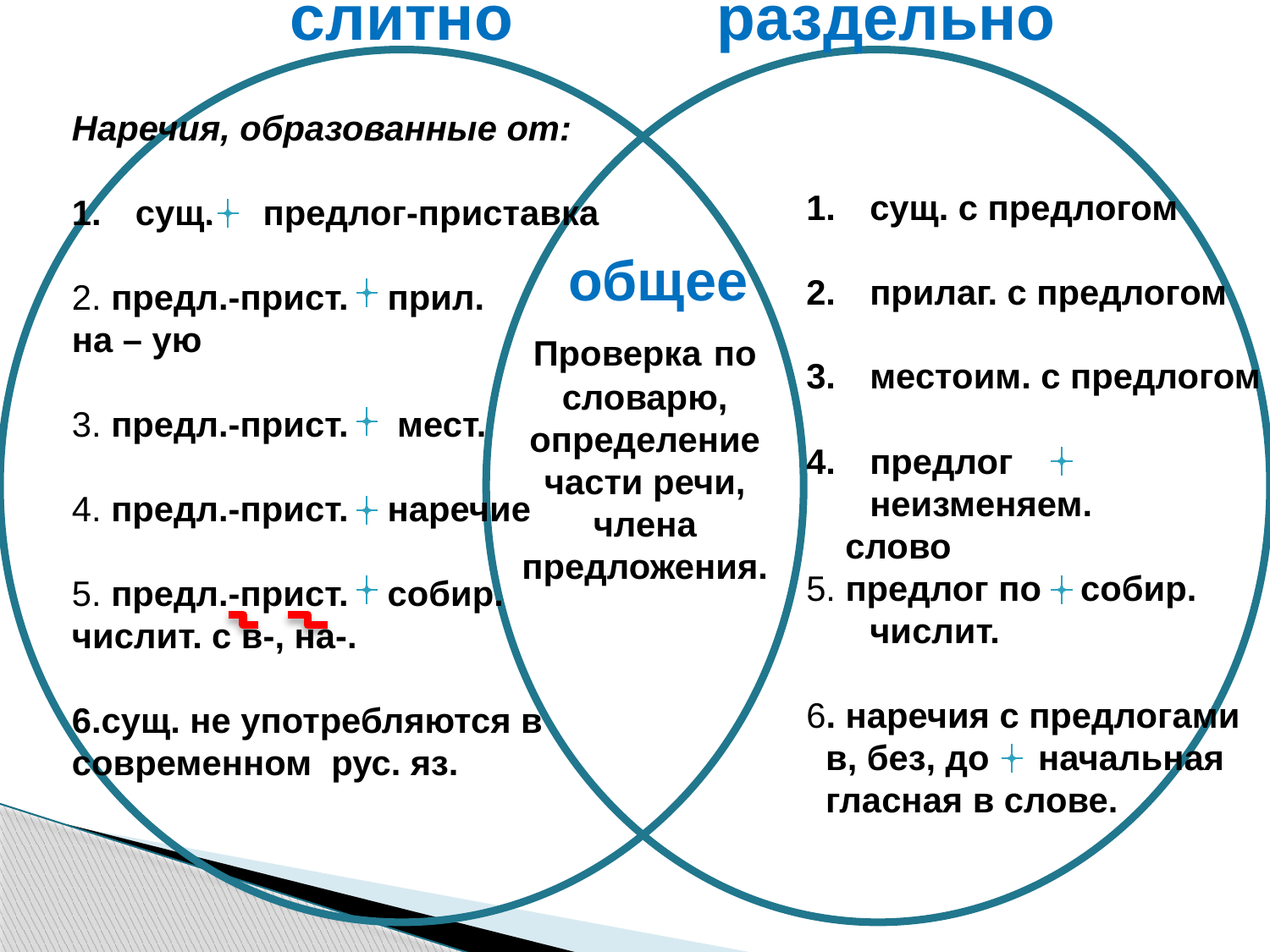

слитно
раздельно

Наречия, образованные от:

сущ.     предлог-приставка

2. предл.-прист.    прил.
на – ую

3. предл.-прист.     мест.

4. предл.-прист. .  наречие

5. предл.-прист. .  собир.
числит. с в-, на-.

6.сущ. не употребляются в
современном  рус. яз.

сущ. с предлогом

прилаг. с предлогом

местоим. с предлогом

предлог      неизменяем.
    слово
5. предлог по    собир. числит.

6. наречия с предлогами
  в, без, до     начальная
  гласная в слове.

общее

Проверка по словарю,
определение
части речи,
члена предложения.